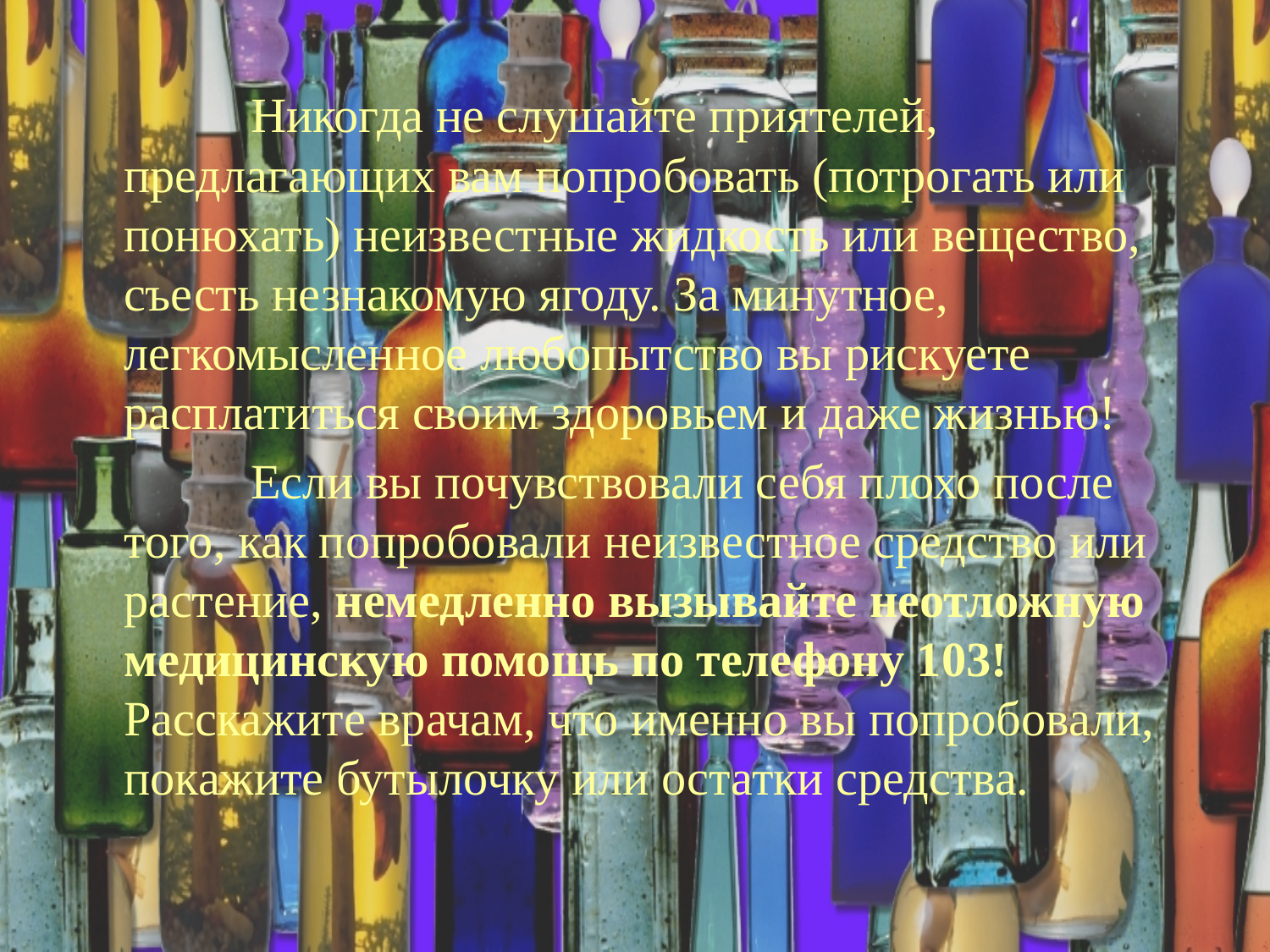

Никогда не слушайте приятелей, предлагающих вам попробовать (потрогать или понюхать) неизвестные жидкость или вещество, съесть незнакомую ягоду. За минутное, легкомысленное любопытство вы рискуете расплатиться своим здоровьем и даже жизнью!
		Если вы почувствовали себя плохо после того, как попробовали неизвестное средство или растение, немедленно вызывайте неотложную медицинскую помощь по телефону 103! 	Расскажите врачам, что именно вы попробовали, покажите бутылочку или остатки средства.